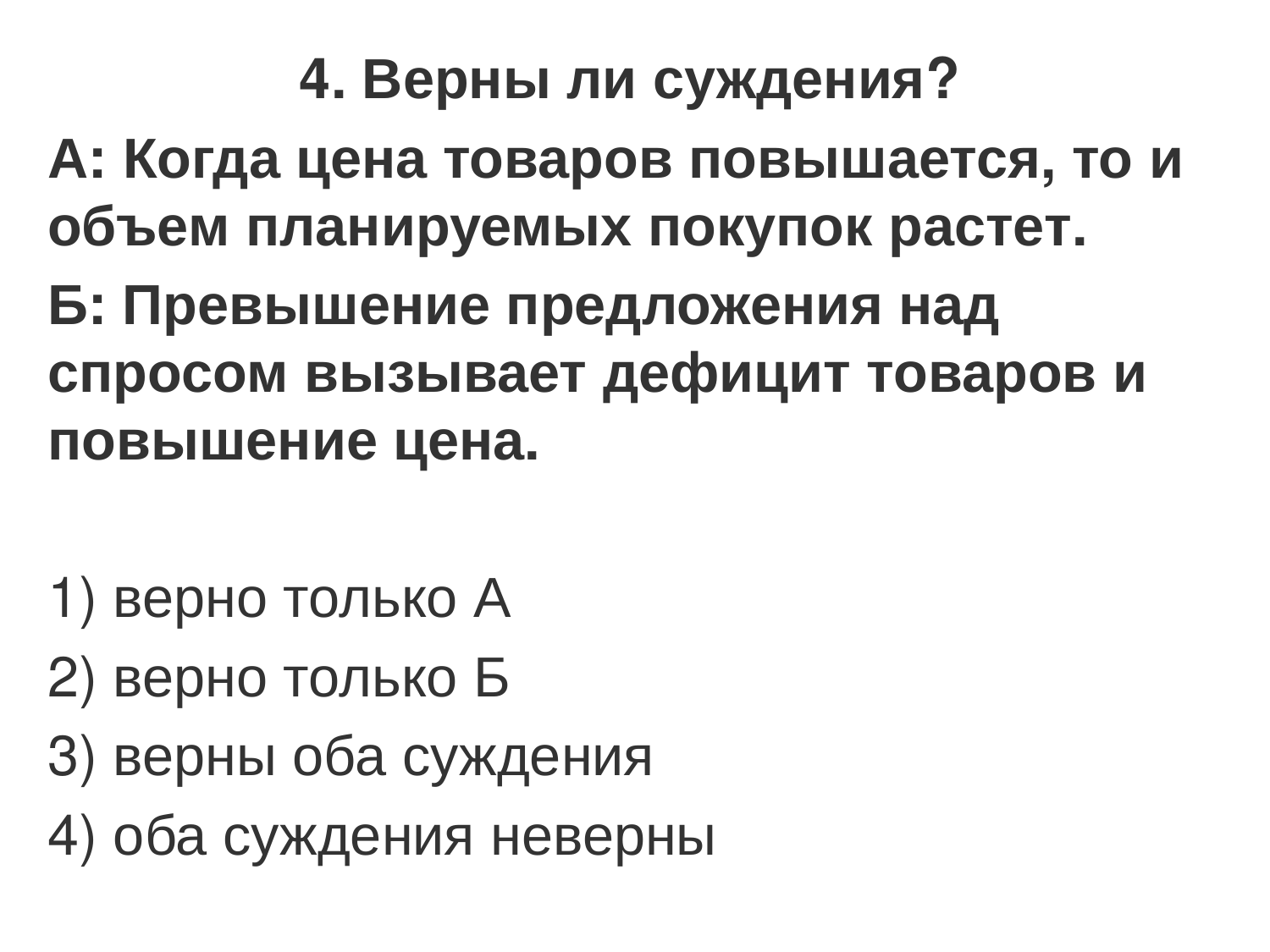

4. Верны ли суждения?
А: Когда цена товаров повышается, то и объем планируемых покупок растет.
Б: Превышение предложения над спросом вызывает дефицит товаров и повышение цена.

1) верно только А
2) верно только Б
3) верны оба суждения
4) оба суждения неверны